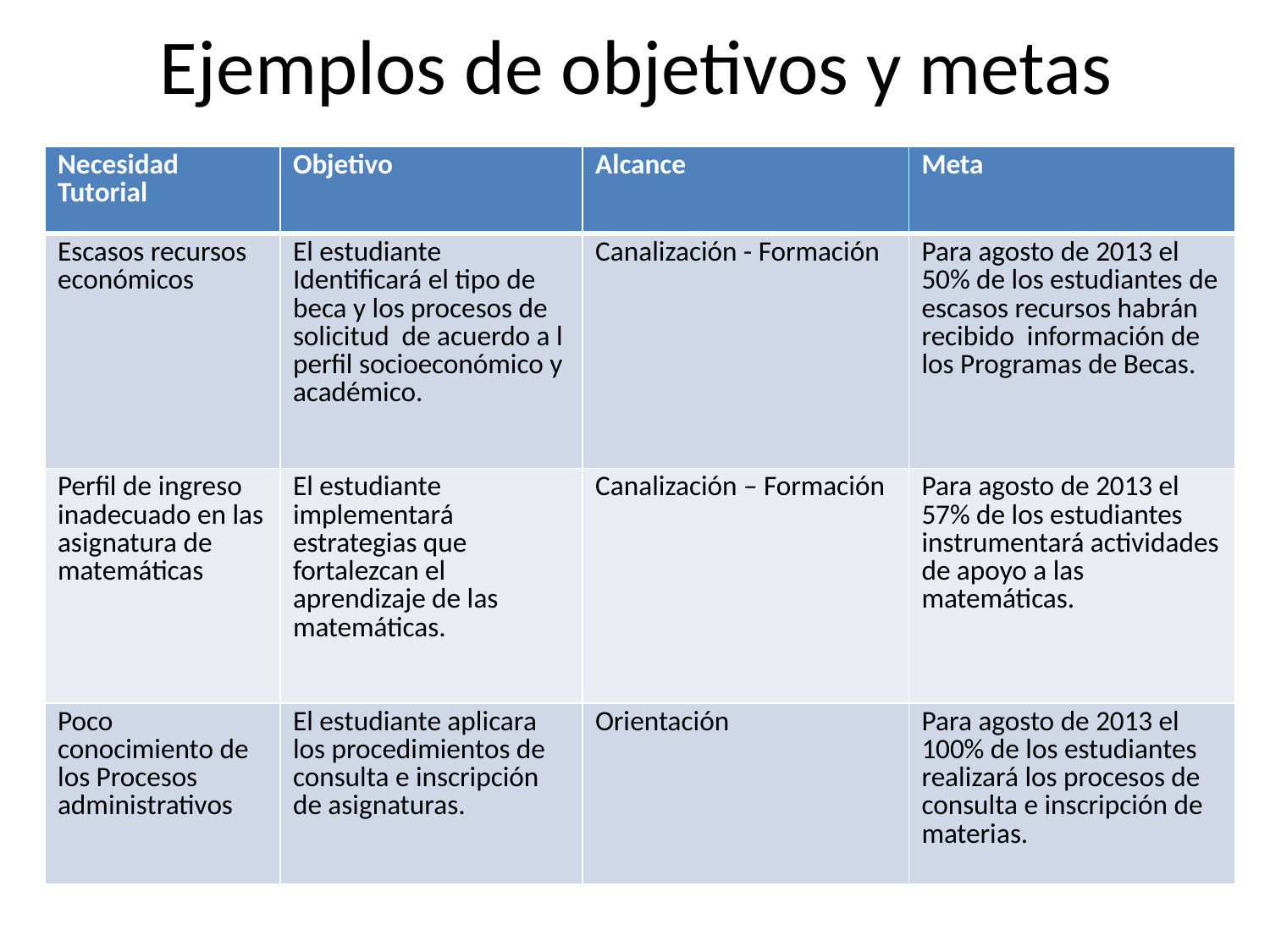

# Ejemplos de objetivos y metas
| Necesidad Tutorial | Objetivo | Alcance | Meta |
| --- | --- | --- | --- |
| Escasos recursos económicos | El estudiante Identificará el tipo de beca y los procesos de solicitud de acuerdo a l perfil socioeconómico y académico. | Canalización - Formación | Para agosto de 2013 el 50% de los estudiantes de escasos recursos habrán recibido información de los Programas de Becas. |
| Perfil de ingreso inadecuado en las asignatura de matemáticas | El estudiante implementará estrategias que fortalezcan el aprendizaje de las matemáticas. | Canalización – Formación | Para agosto de 2013 el 57% de los estudiantes instrumentará actividades de apoyo a las matemáticas. |
| Poco conocimiento de los Procesos administrativos | El estudiante aplicara los procedimientos de consulta e inscripción de asignaturas. | Orientación | Para agosto de 2013 el 100% de los estudiantes realizará los procesos de consulta e inscripción de materias. |